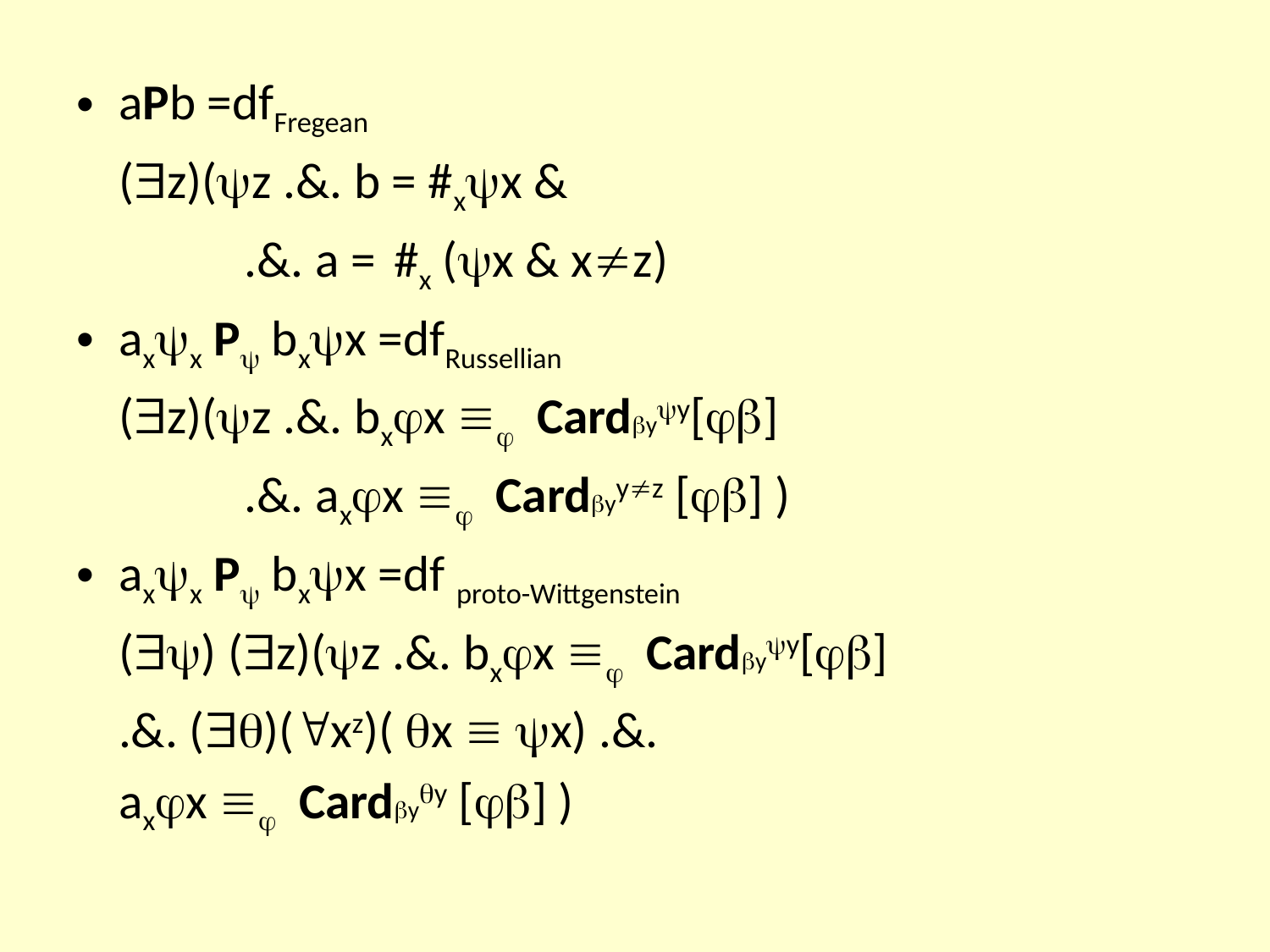

aPb =dfFregean
	(∃z)(ψz .&. b = #xψx &
		           .&. a =  #x (ψx & x≠z)
axψx Pψ bxψx =dfRussellian
	(∃z)(ψz .&. bxϕx ≡ϕ  Cardβyψy[ϕβ]
		           .&. axϕx ≡ϕ  Cardβyy≠z [ϕβ] )
axψx Pψ bxψx =df proto-Wittgenstein
	(∃ψ) (∃z)(ψz .&. bxϕx ≡ϕ  Cardβyψy[ϕβ]
		.&. (∃θ)(∀xz)( θx ≡ ψx) .&.
				axϕx ≡ϕ  Cardβyθy [ϕβ] )